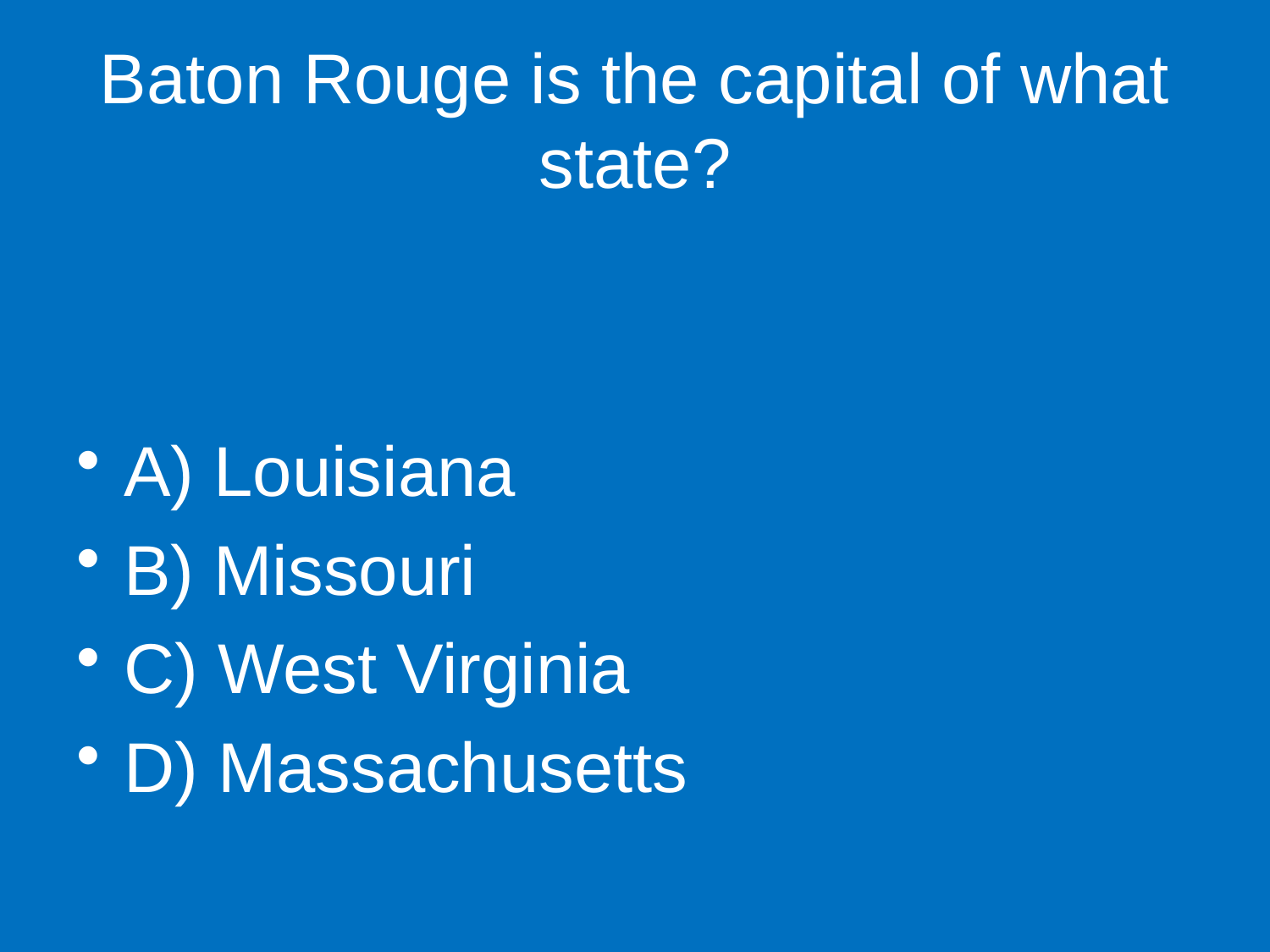

# Baton Rouge is the capital of what state?

A) Louisiana
B) Missouri
C) West Virginia
D) Massachusetts